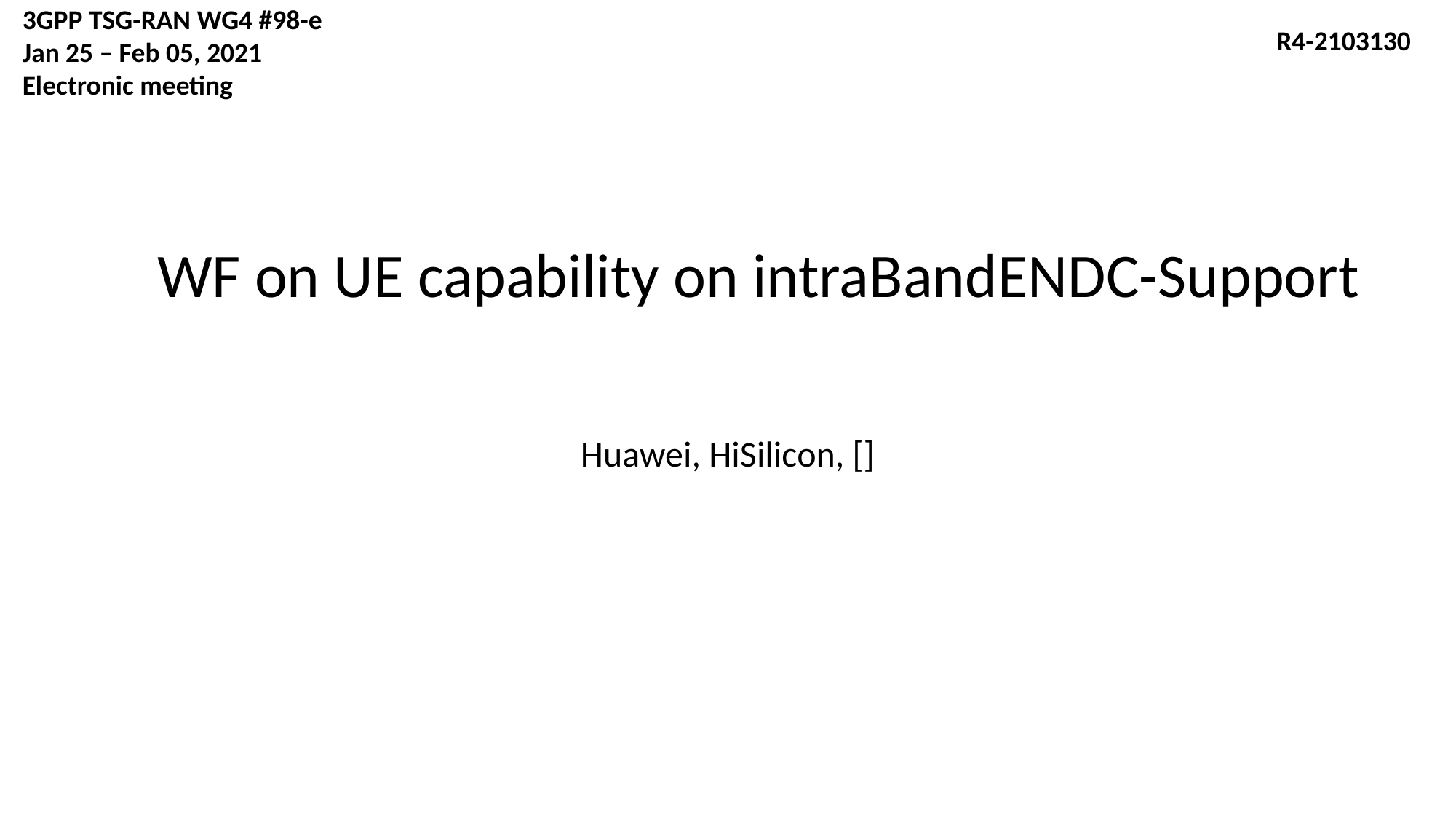

3GPP TSG-RAN WG4 #98-e
Jan 25 – Feb 05, 2021
Electronic meeting
R4-2103130
# WF on UE capability on intraBandENDC-Support
Huawei, HiSilicon, []